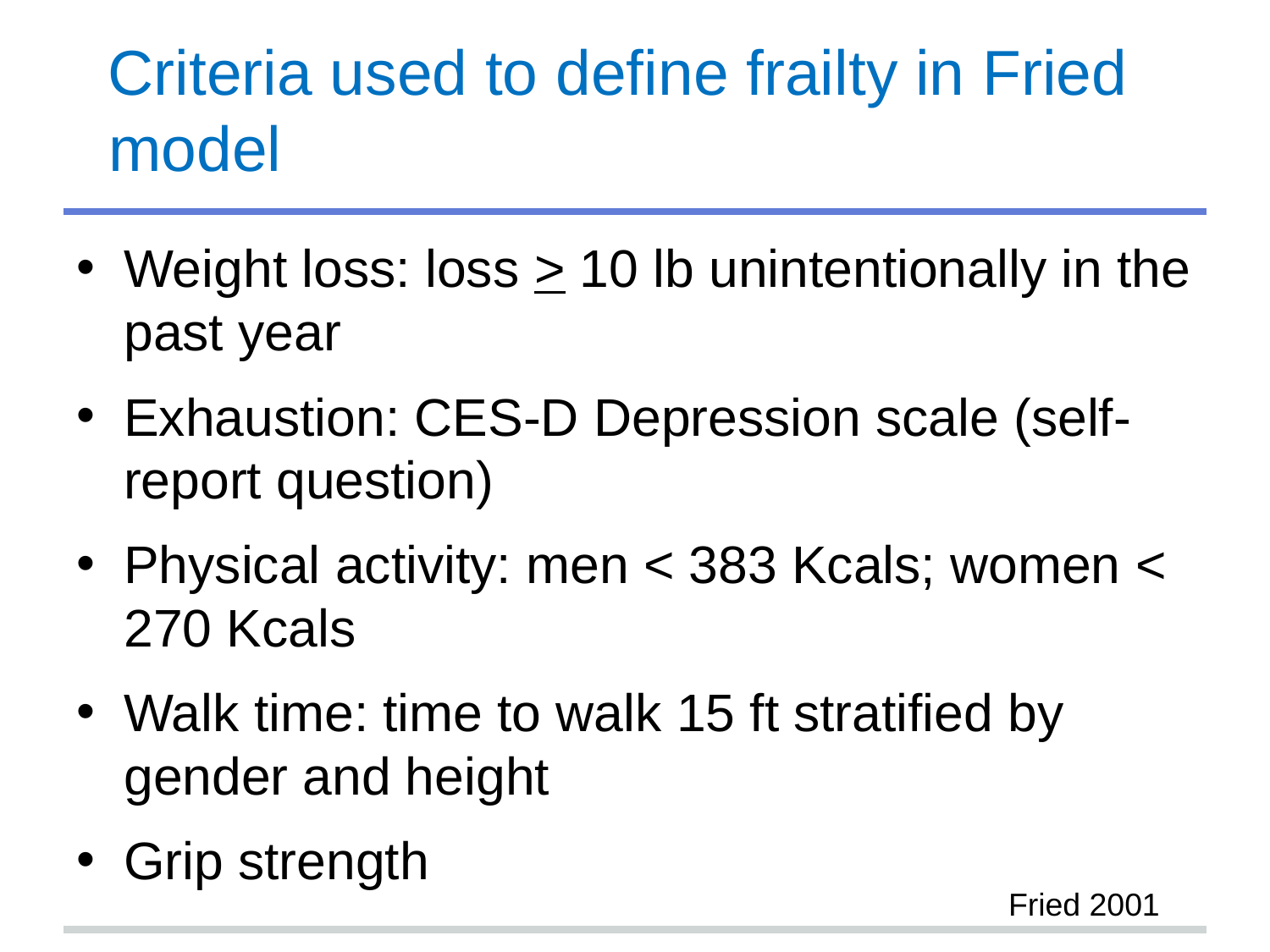

# Criteria used to define frailty in Fried model
Weight loss: loss > 10 lb unintentionally in the past year
Exhaustion: CES-D Depression scale (self-report question)
Physical activity: men < 383 Kcals; women < 270 Kcals
Walk time: time to walk 15 ft stratified by gender and height
Grip strength
Fried 2001